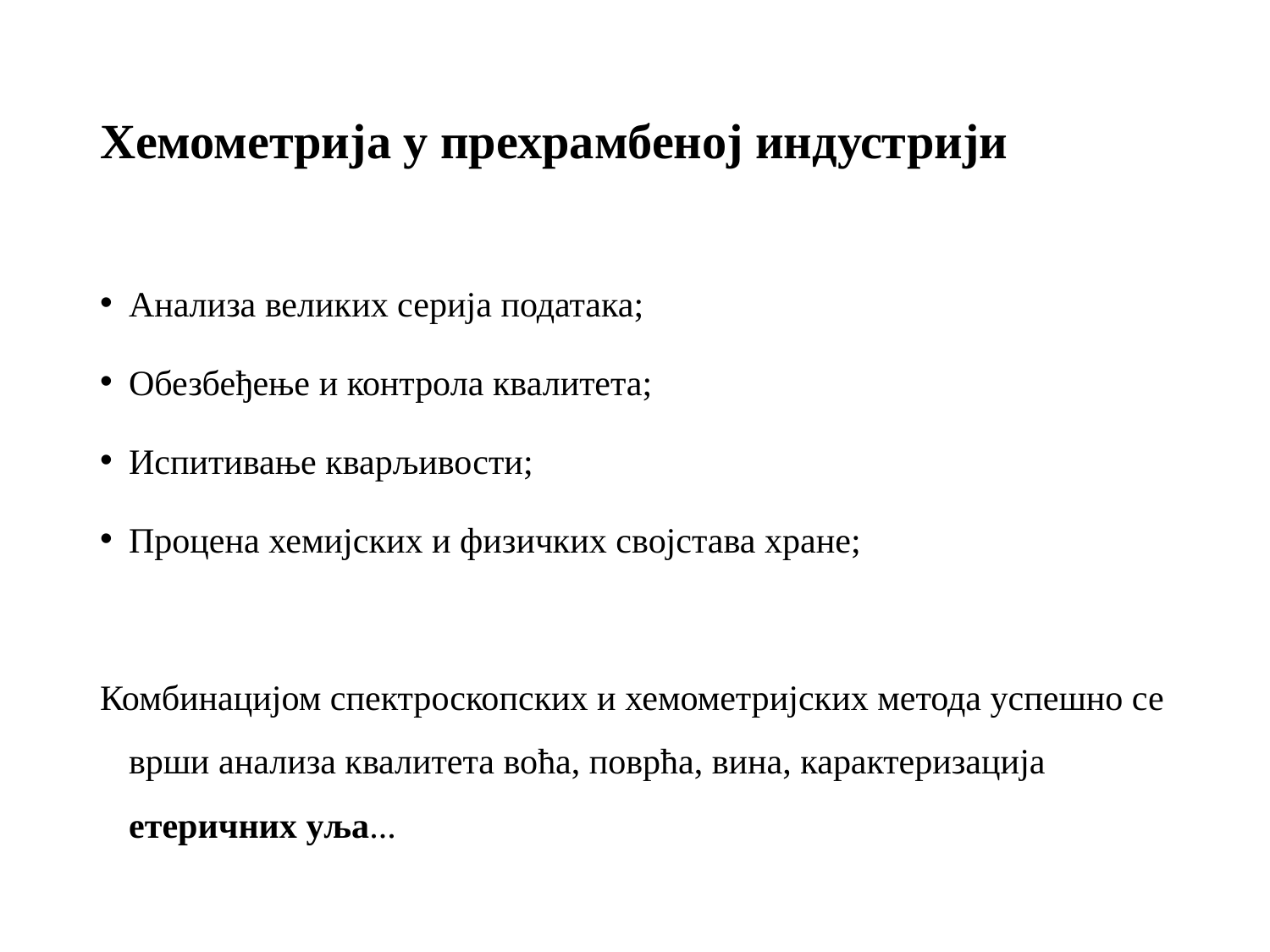

# Хемометрија у прехрамбеној индустрији
Анализа великих серија података;
Обезбеђење и контрола квалитета;
Испитивање кварљивости;
Процена хемијских и физичких својстава хране;

Комбинацијом спектроскопских и хемометријских метода успешно се врши анализа квалитета воћа, поврћа, вина, карактеризација етеричних уља...